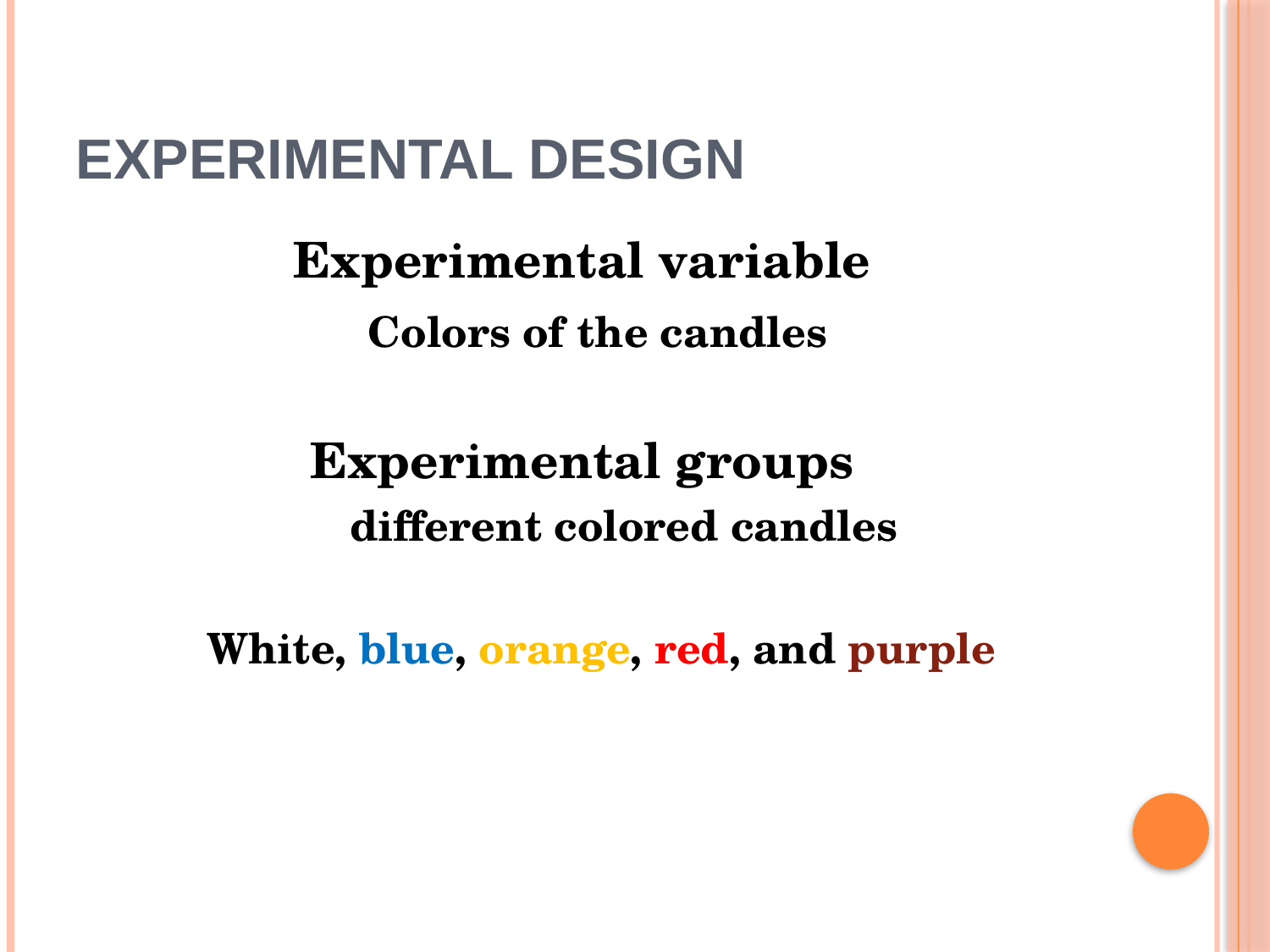

# Experimental Design
Experimental variable
			Colors of the candles

Experimental groups
		         different colored candles

	White, blue, orange, red, and purple